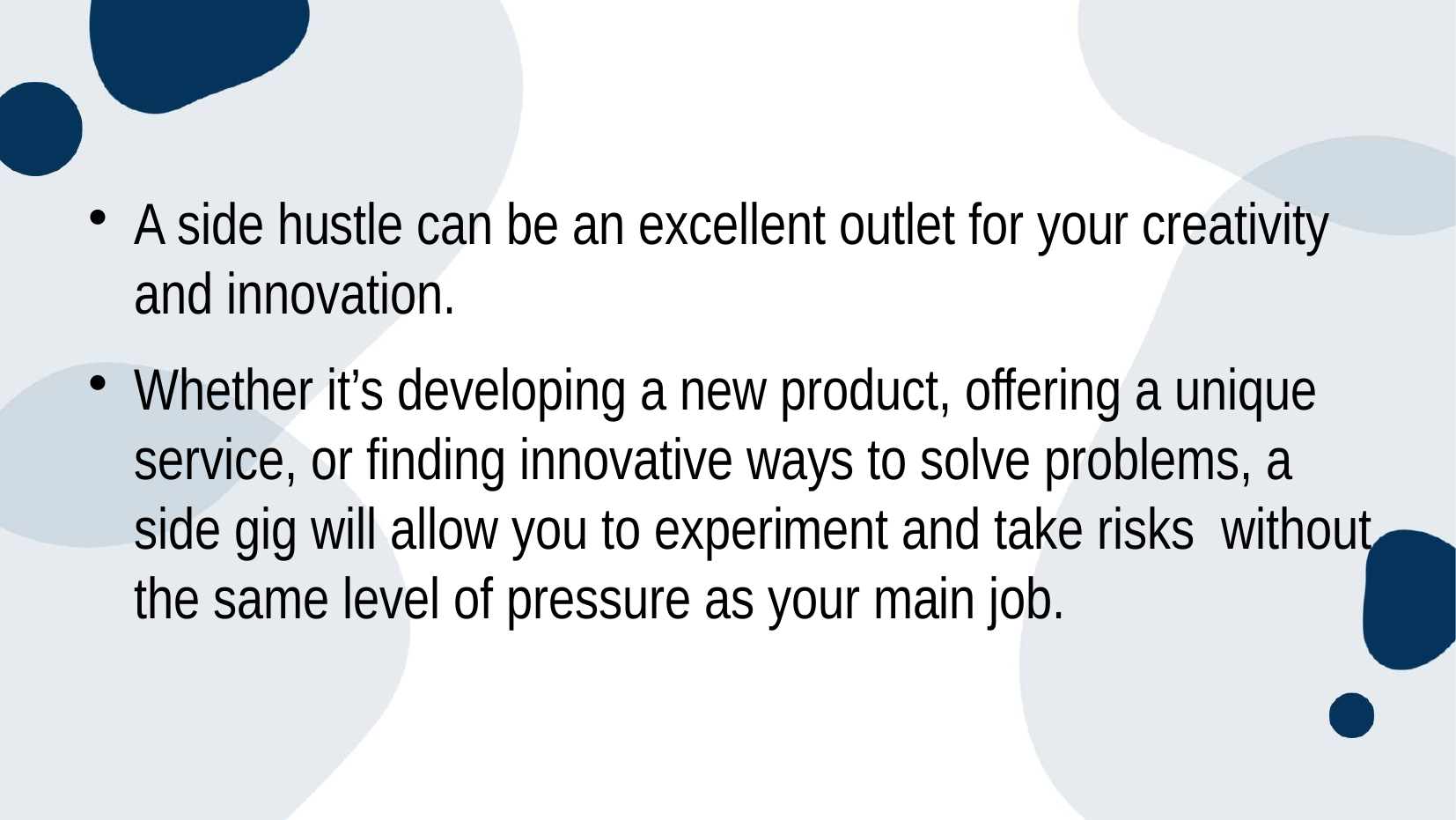

#
A side hustle can be an excellent outlet for your creativity and innovation.
Whether it’s developing a new product, offering a unique service, or finding innovative ways to solve problems, a side gig will allow you to experiment and take risks  without the same level of pressure as your main job.